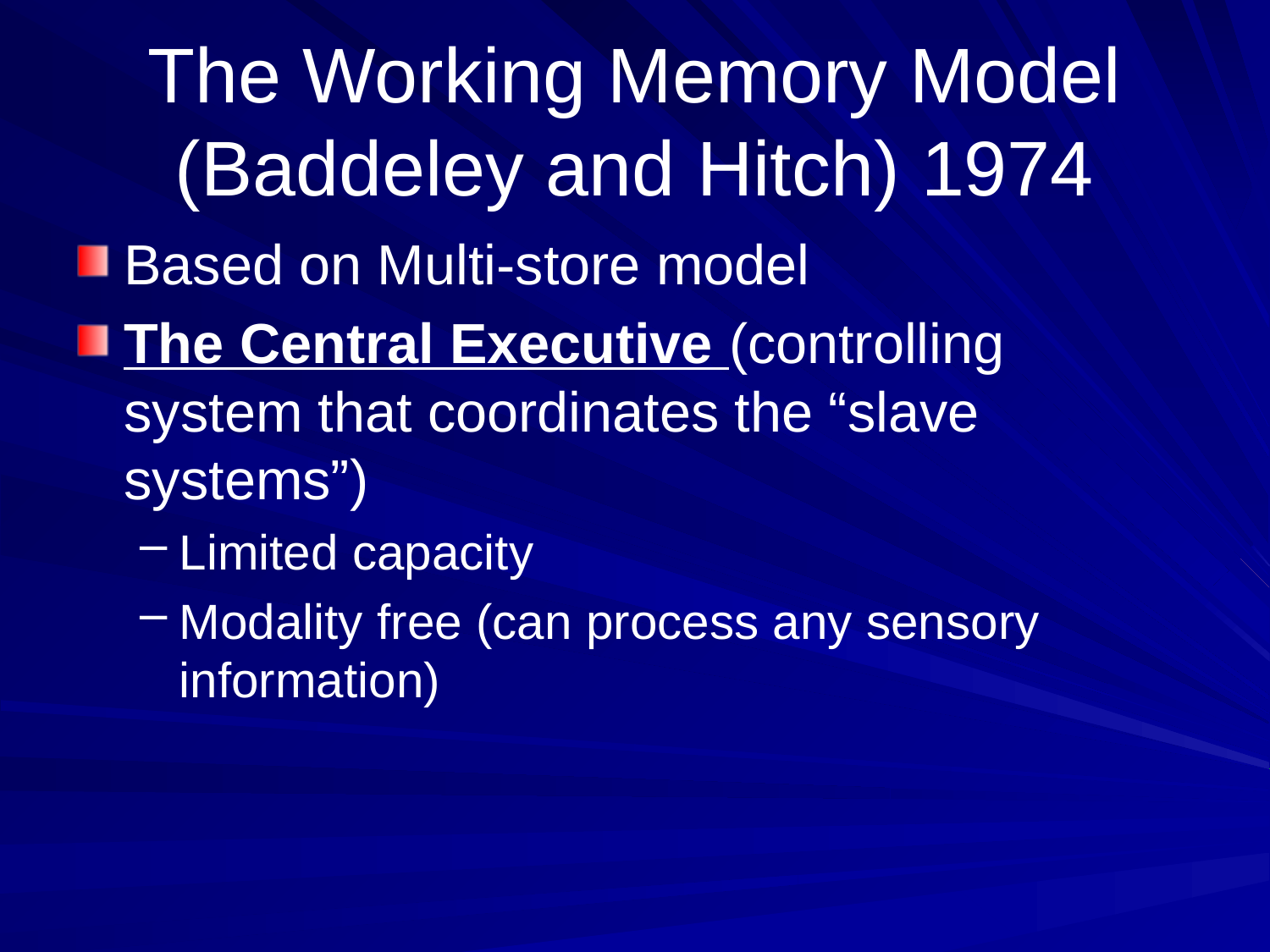

# The Working Memory Model (Baddeley and Hitch) 1974
Based on Multi-store model
The Central Executive (controlling system that coordinates the “slave systems”)
Limited capacity
Modality free (can process any sensory information)